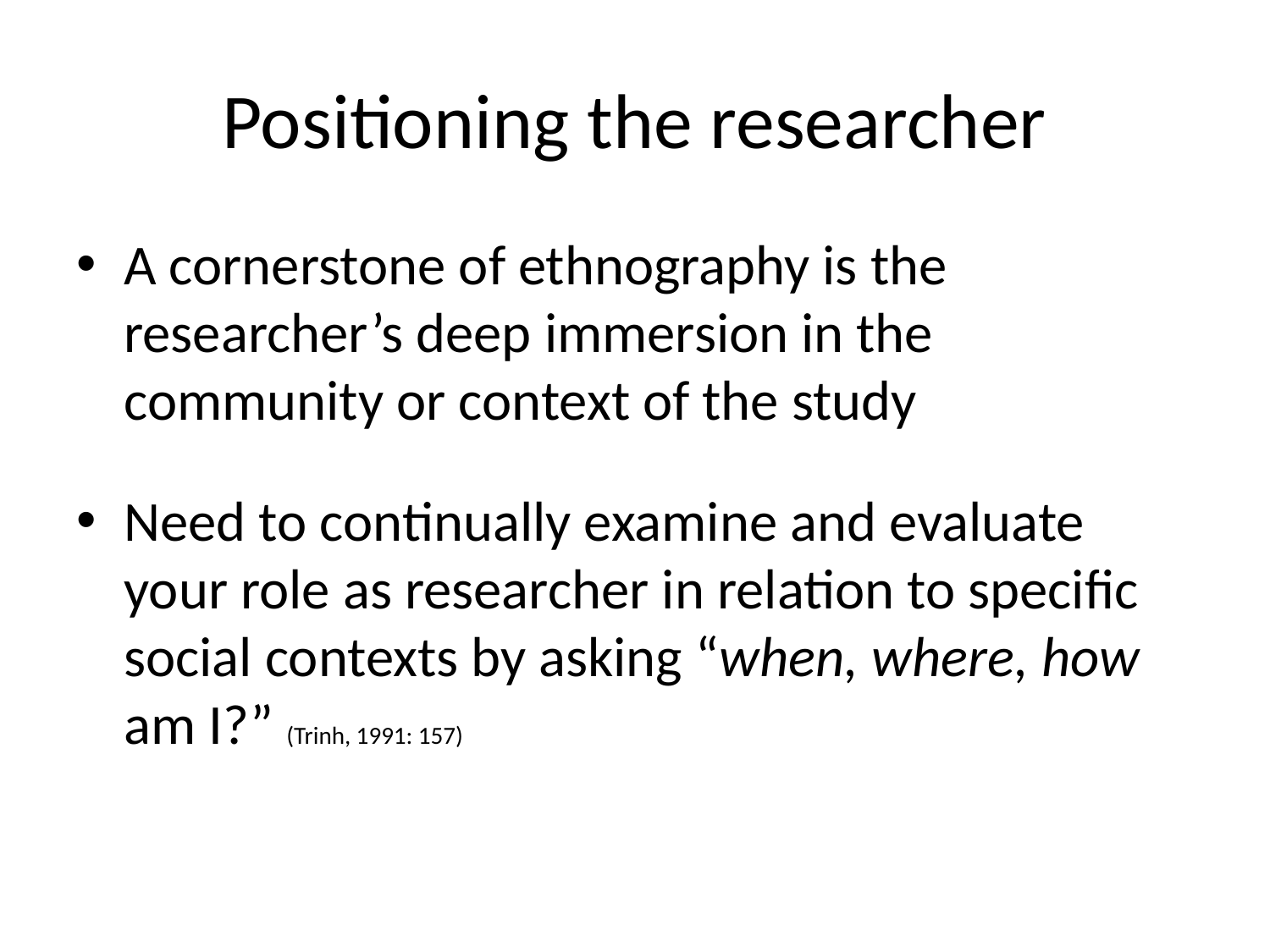

# Positioning the researcher
A cornerstone of ethnography is the researcher’s deep immersion in the community or context of the study
Need to continually examine and evaluate your role as researcher in relation to specific social contexts by asking “when, where, how am I?” (Trinh, 1991: 157)